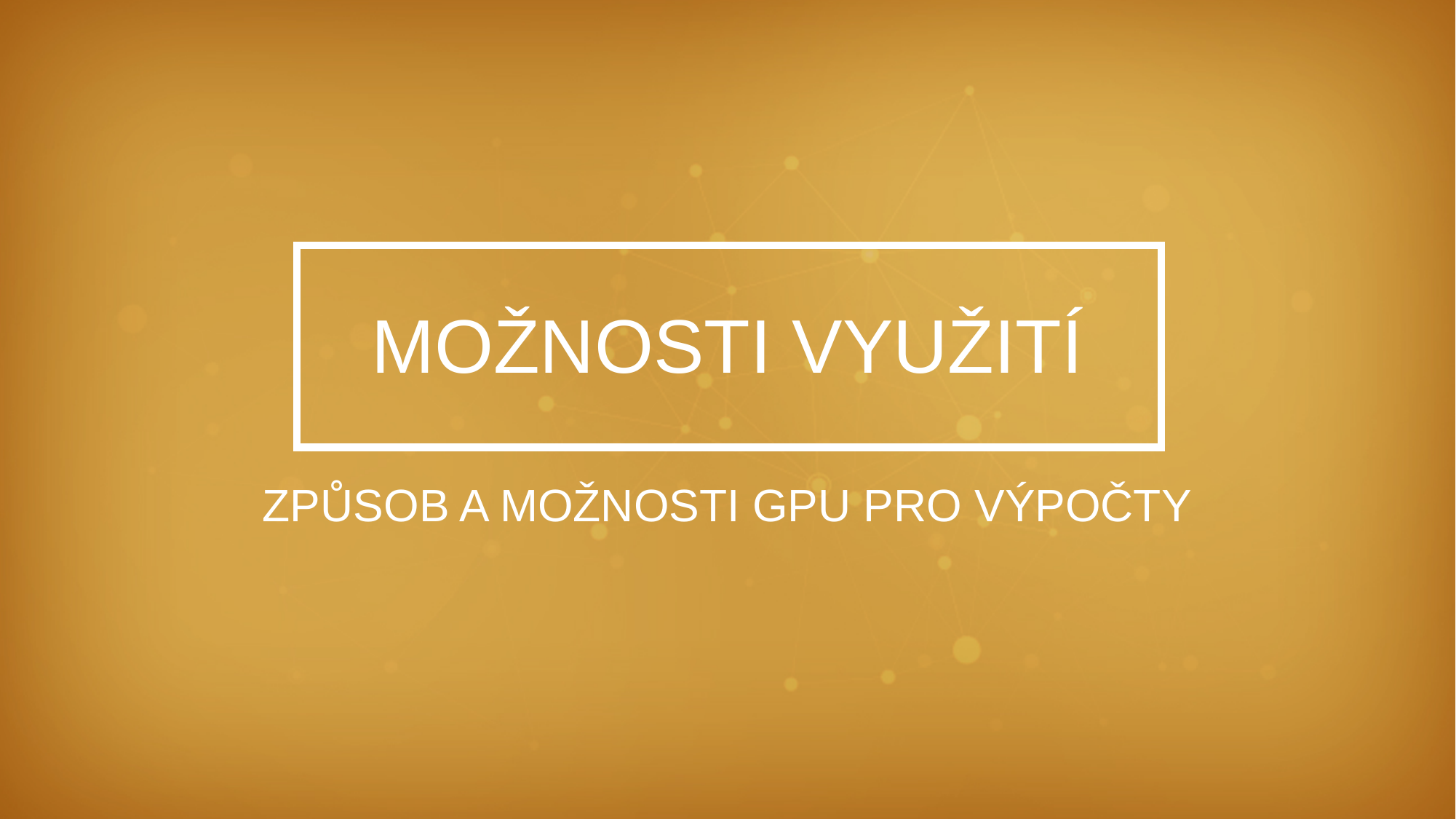

MOŽNOSTI VYUŽITÍ
ZPŮSOB A MOŽNOSTI GPU PRO VÝPOČTY